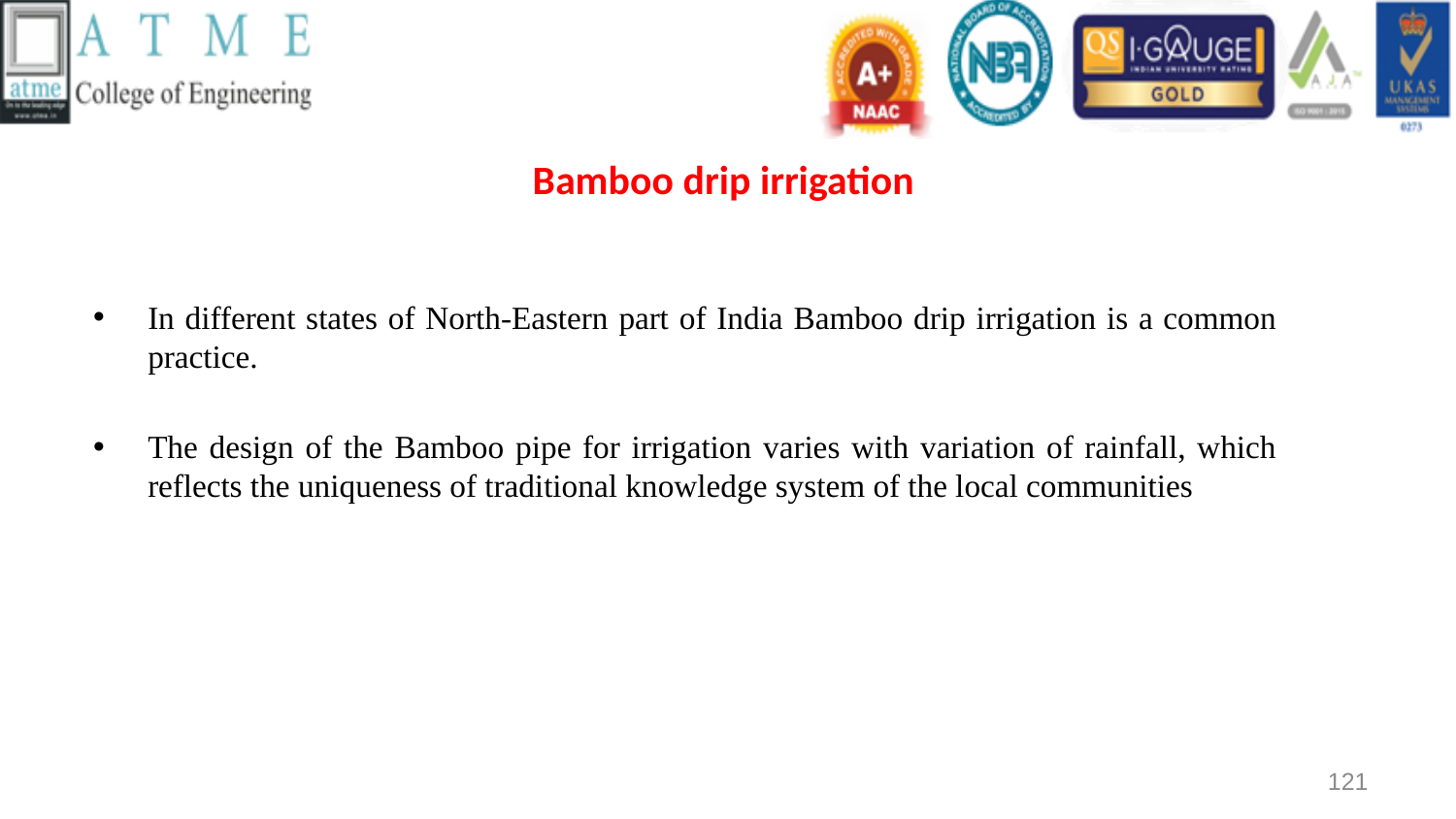

# Bamboo drip irrigation
In different states of North-Eastern part of India Bamboo drip irrigation is a common practice.

The design of the Bamboo pipe for irrigation varies with variation of rainfall, which reflects the uniqueness of traditional knowledge system of the local communities
121